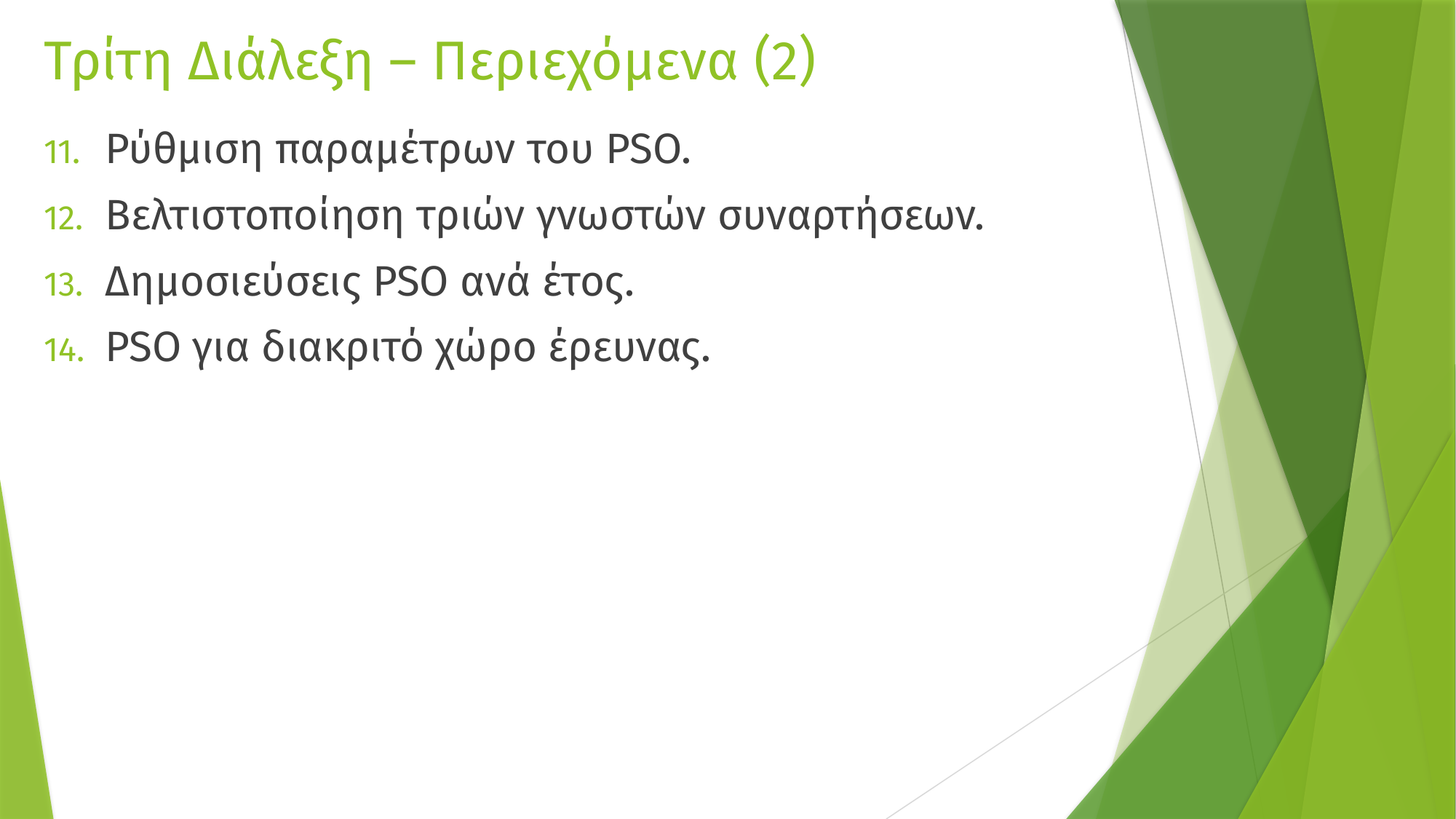

# Τρίτη Διάλεξη – Περιεχόμενα (2)
Ρύθμιση παραμέτρων του PSO.
Βελτιστοποίηση τριών γνωστών συναρτήσεων.
Δημοσιεύσεις PSO ανά έτος.
PSO για διακριτό χώρο έρευνας.